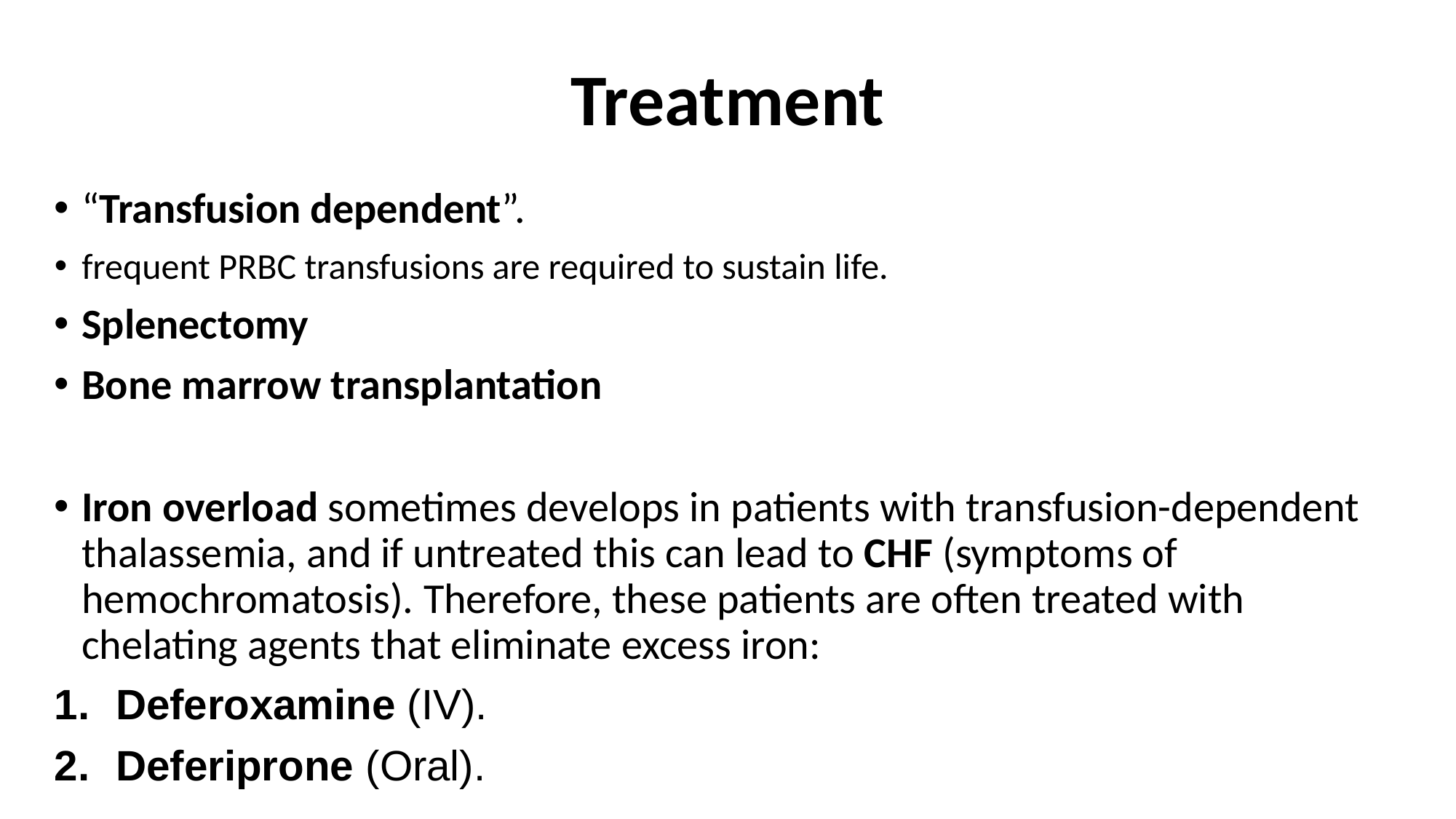

# Treatment
“Transfusion dependent”.
frequent PRBC transfusions are required to sustain life.
Splenectomy
Bone marrow transplantation

Iron overload sometimes develops in patients with transfusion-dependent thalassemia, and if untreated this can lead to CHF (symptoms of hemochromatosis). Therefore, these patients are often treated with chelating agents that eliminate excess iron:
Deferoxamine (IV).
Deferiprone (Oral).